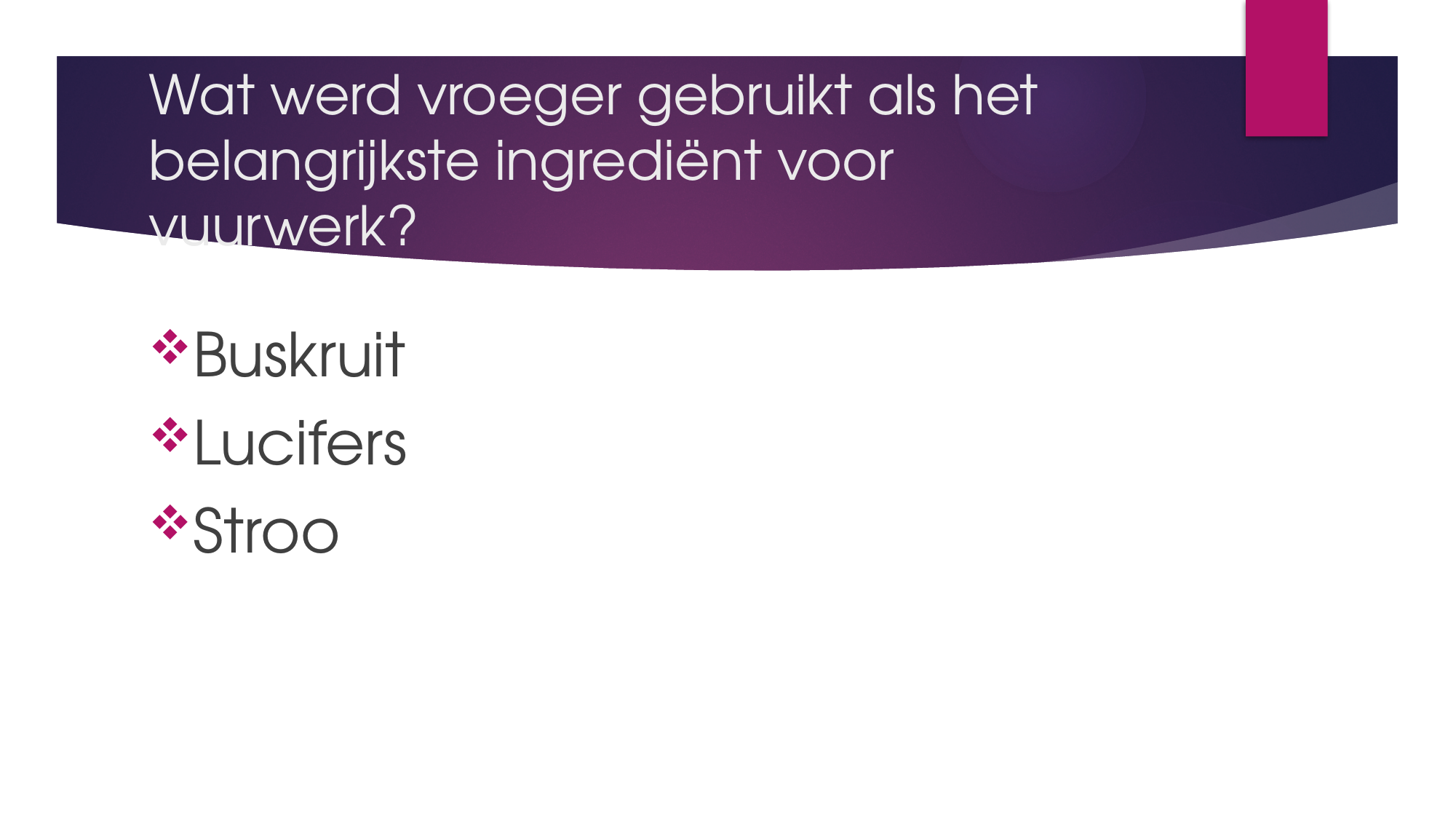

# Wat werd vroeger gebruikt als het belangrijkste ingrediënt voor vuurwerk?
Buskruit
Lucifers
Stroo